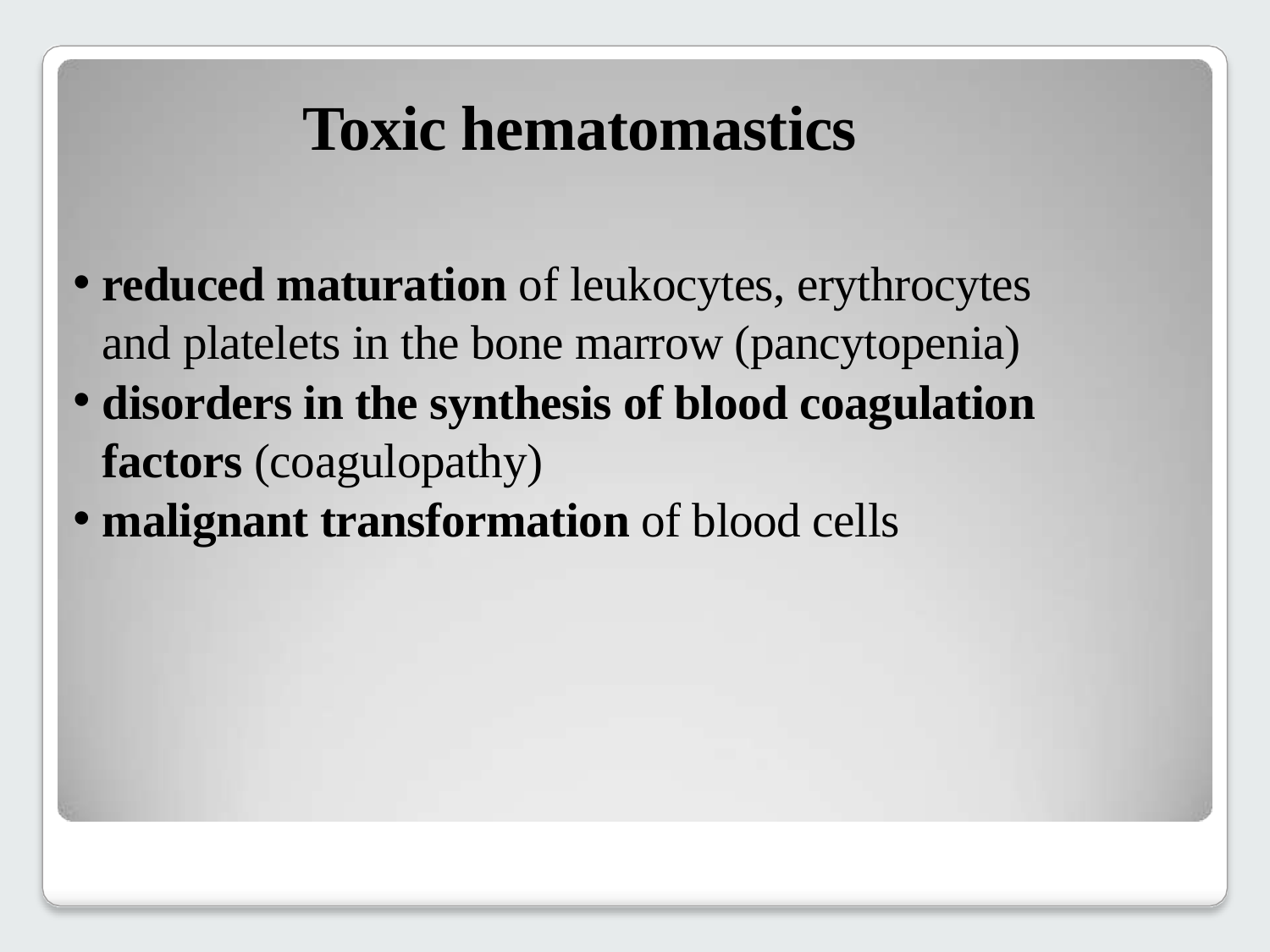

# Toxic hematomastics
reduced maturation of leukocytes, erythrocytes and platelets in the bone marrow (pancytopenia)
disorders in the synthesis of blood coagulation factors (coagulopathy)
malignant transformation of blood cells